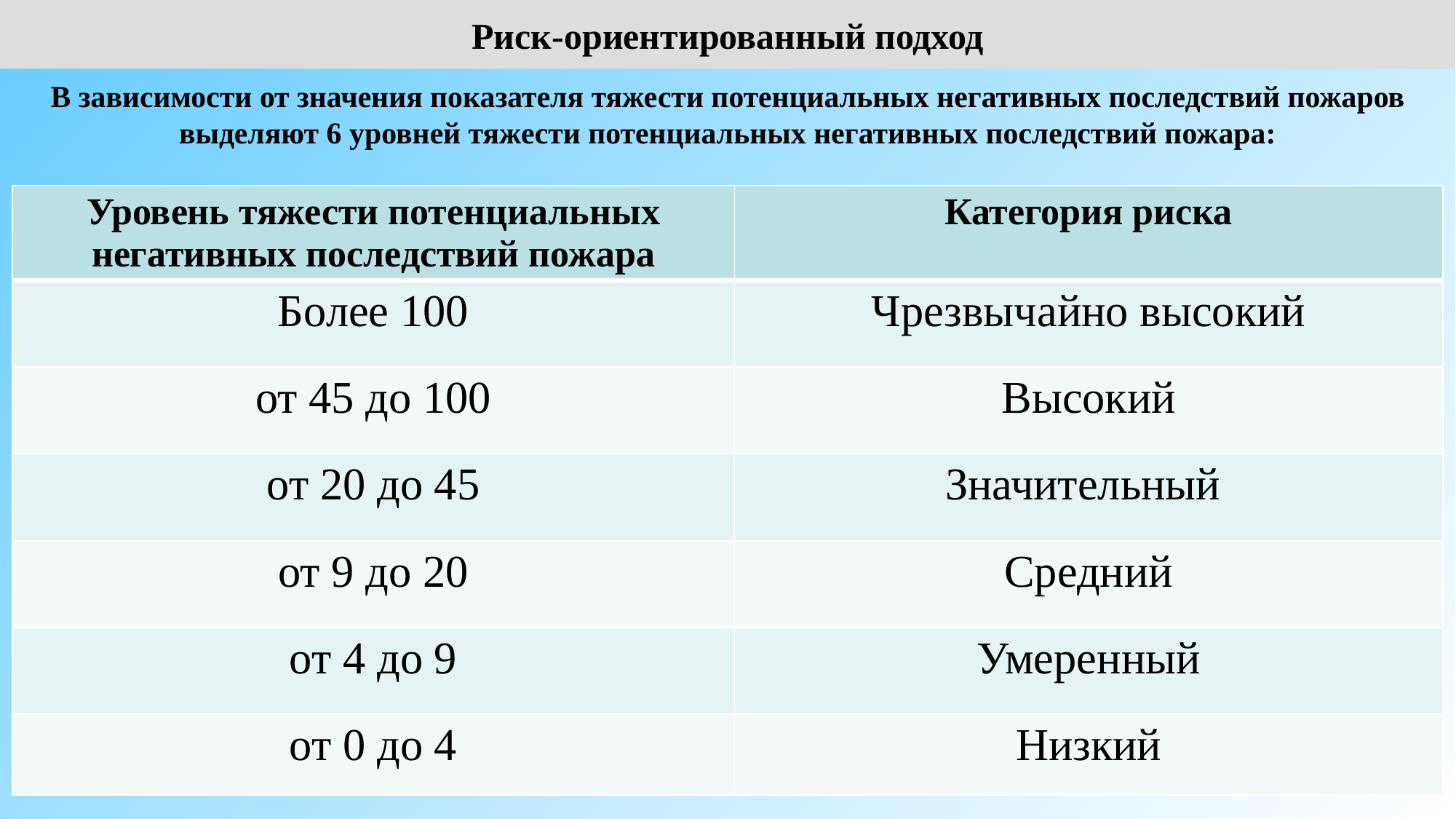

Риск-ориентированный подход
В зависимости от значения показателя тяжести потенциальных негативных последствий пожаров выделяют 6 уровней тяжести потенциальных негативных последствий пожара:
| Уровень тяжести потенциальных негативных последствий пожара | Категория риска |
| --- | --- |
| Более 100 | Чрезвычайно высокий |
| от 45 до 100 | Высокий |
| от 20 до 45 | Значительный |
| от 9 до 20 | Средний |
| от 4 до 9 | Умеренный |
| от 0 до 4 | Низкий |